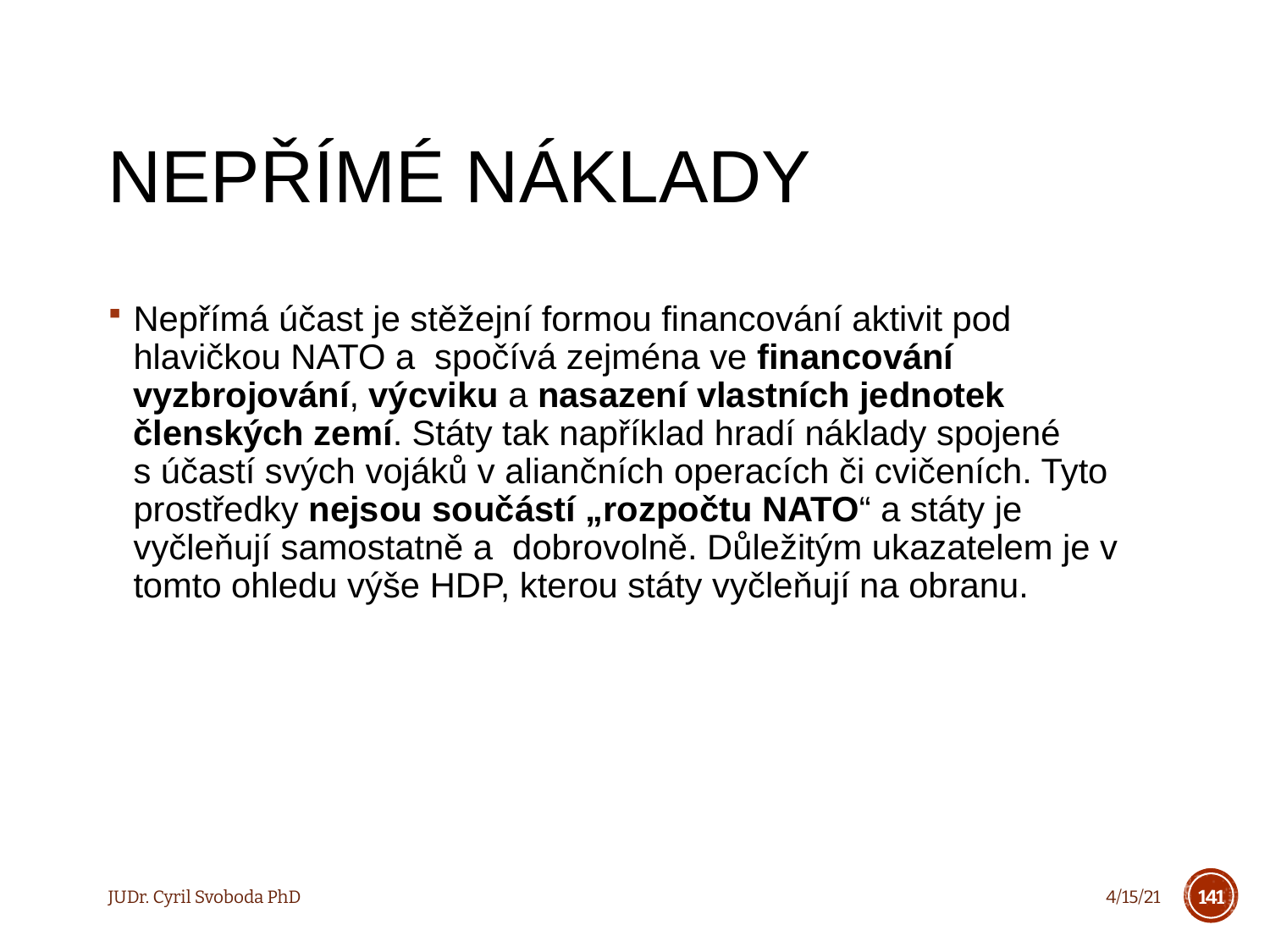

# Nepřímé náklady
Nepřímá účast je stěžejní formou financování aktivit pod hlavičkou NATO a  spočívá zejména ve financování vyzbrojování, výcviku a nasazení vlastních jednotek členských zemí. Státy tak například hradí náklady spojené s účastí svých vojáků v aliančních operacích či cvičeních. Tyto prostředky nejsou součástí „rozpočtu NATO“ a státy je vyčleňují samostatně a  dobrovolně. Důležitým ukazatelem je v tomto ohledu výše HDP, kterou státy vyčleňují na obranu.
JUDr. Cyril Svoboda PhD
4/15/21
141